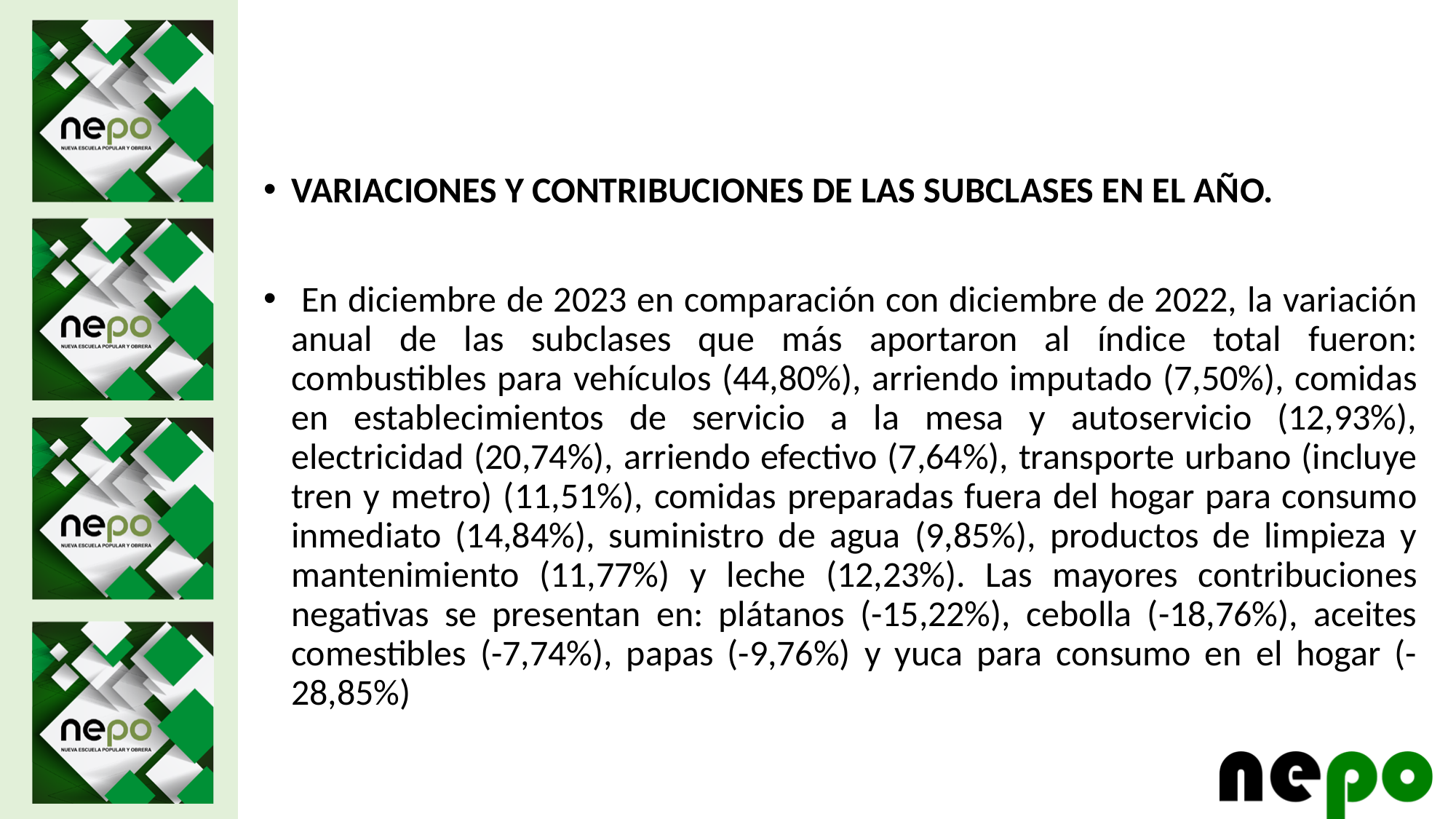

VARIACIONES Y CONTRIBUCIONES DE LAS SUBCLASES EN EL AÑO.

 En diciembre de 2023 en comparación con diciembre de 2022, la variación anual de las subclases que más aportaron al índice total fueron: combustibles para vehículos (44,80%), arriendo imputado (7,50%), comidas en establecimientos de servicio a la mesa y autoservicio (12,93%), electricidad (20,74%), arriendo efectivo (7,64%), transporte urbano (incluye tren y metro) (11,51%), comidas preparadas fuera del hogar para consumo inmediato (14,84%), suministro de agua (9,85%), productos de limpieza y mantenimiento (11,77%) y leche (12,23%). Las mayores contribuciones negativas se presentan en: plátanos (-15,22%), cebolla (-18,76%), aceites comestibles (-7,74%), papas (-9,76%) y yuca para consumo en el hogar (-28,85%)